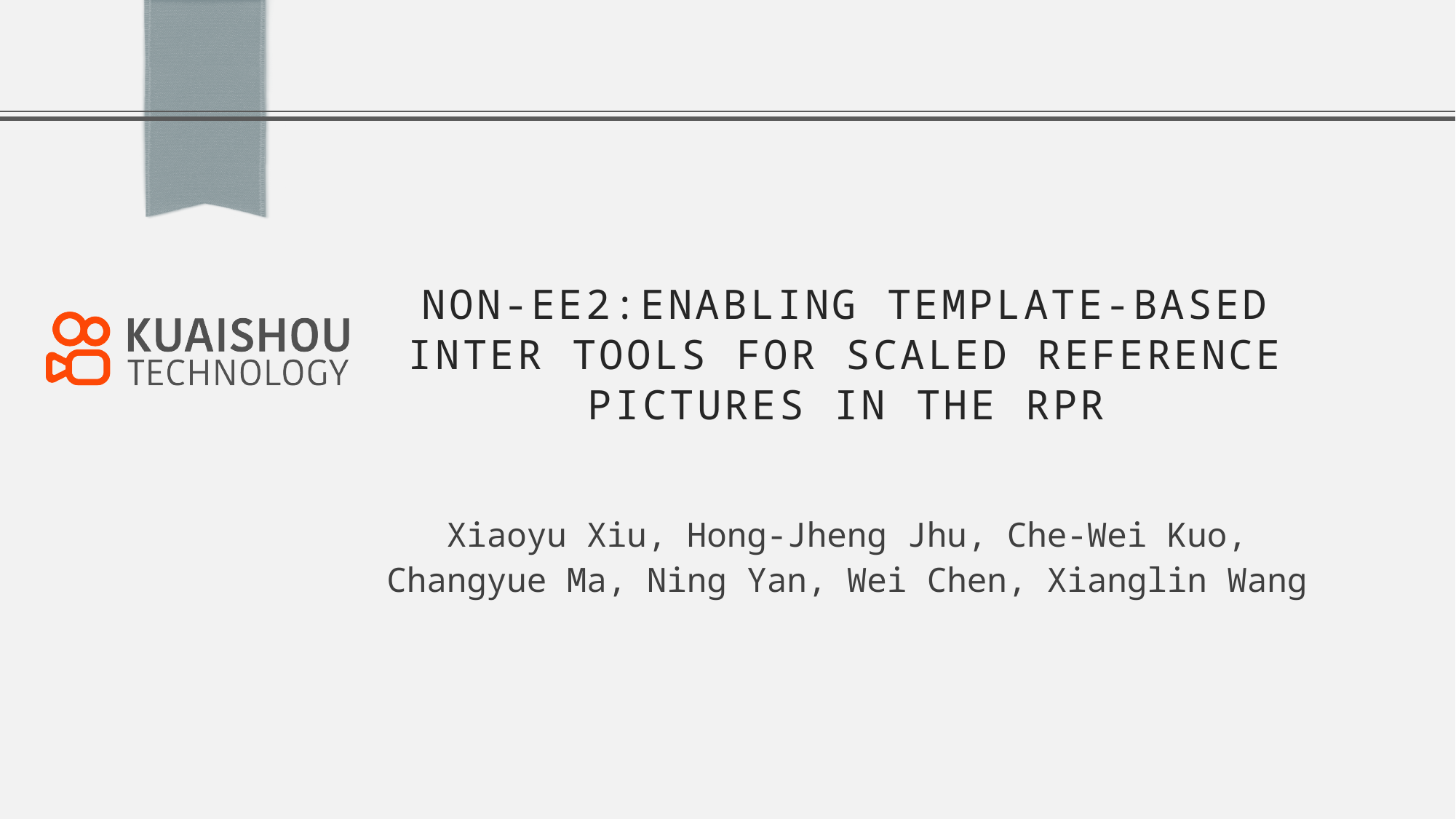

# Non-EE2:enabling template-based inter tools for scaled reference pictures in the RPR
Xiaoyu Xiu, Hong-Jheng Jhu, Che-Wei Kuo, Changyue Ma, Ning Yan, Wei Chen, Xianglin Wang